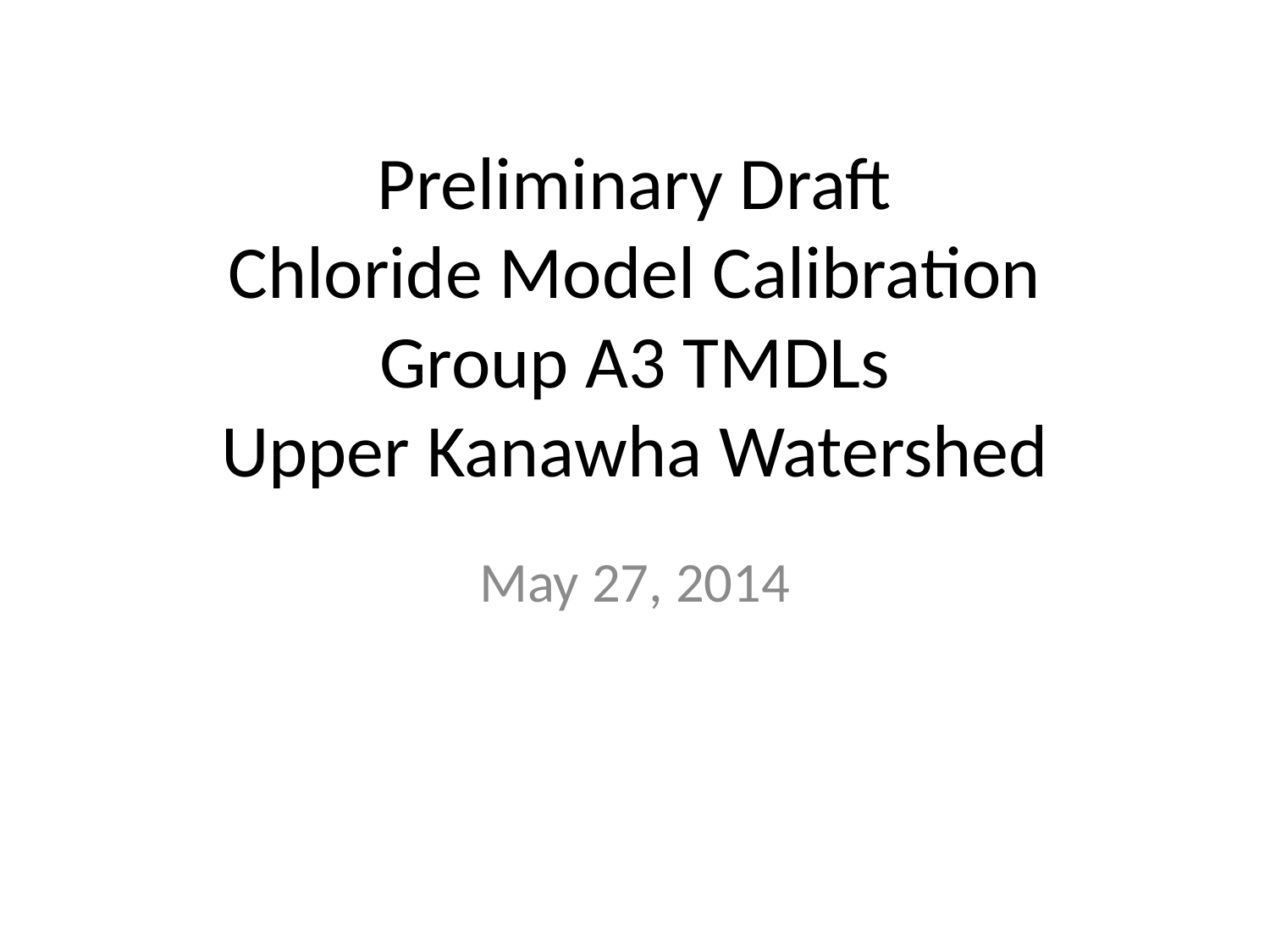

# Preliminary Draft Chloride Model Calibration Group A3 TMDLs Upper Kanawha Watershed
May 27, 2014